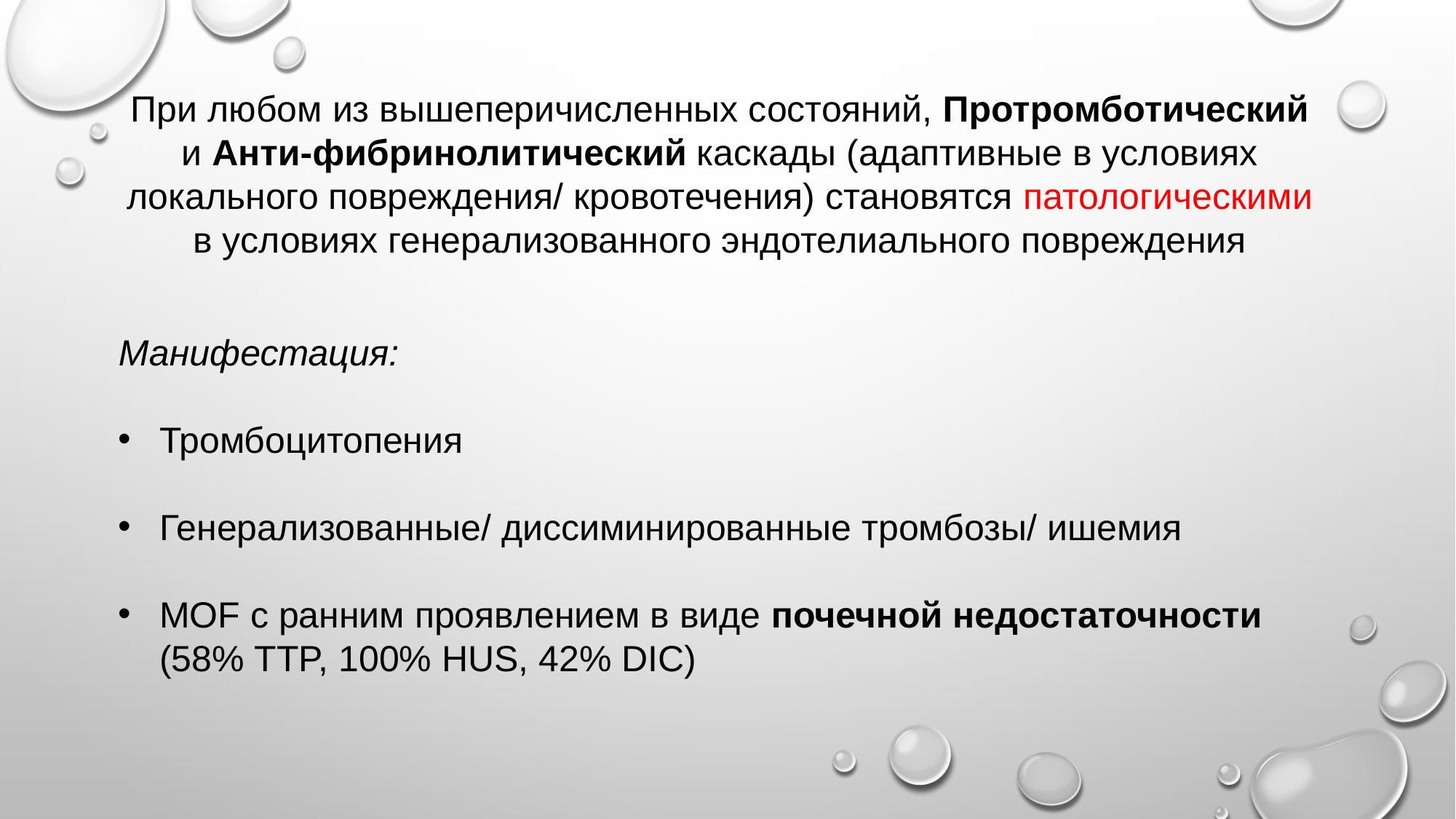

При любом из вышеперичисленных состояний, Протромботический и Анти-фибринолитический каскады (адаптивные в условиях локального повреждения/ кровотечения) становятся патологическими в условиях генерализованного эндотелиального повреждения

Манифестация:

Тромбоцитопения

Генерализованные/ диссиминированные тромбозы/ ишемия

MOF с ранним проявлением в виде почечной недостаточности (58% TTP, 100% HUS, 42% DIC)